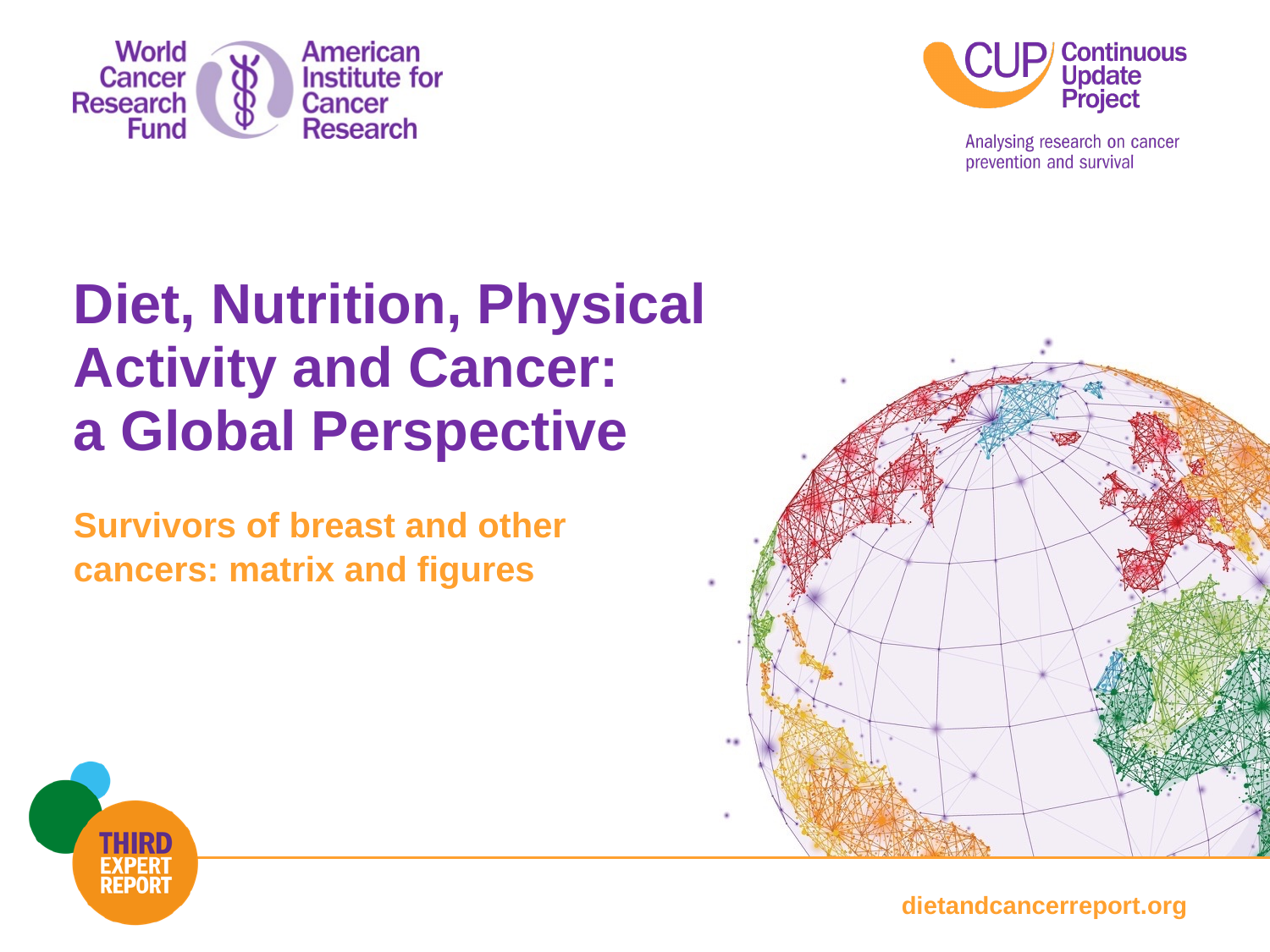

Survivors of breast and other
cancers: matrix and figures